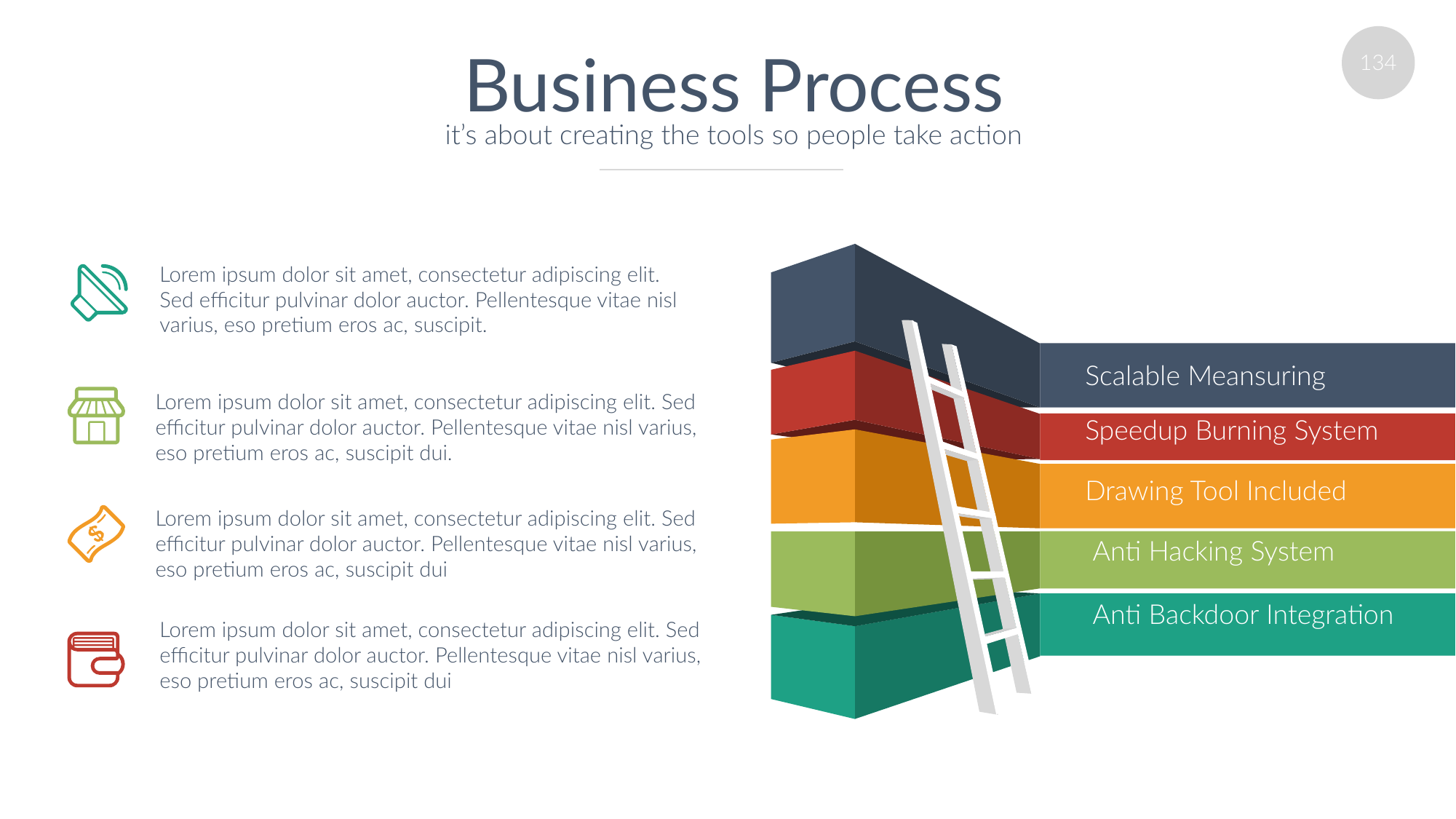

# Business Process
it’s about creating the tools so people take action

Lorem ipsum dolor sit amet, consectetur adipiscing elit. Sed efficitur pulvinar dolor auctor. Pellentesque vitae nisl varius, eso pretium eros ac, suscipit.

Scalable Meansuring
Lorem ipsum dolor sit amet, consectetur adipiscing elit. Sed efficitur pulvinar dolor auctor. Pellentesque vitae nisl varius, eso pretium eros ac, suscipit dui.

Speedup Burning System
Drawing Tool Included
Lorem ipsum dolor sit amet, consectetur adipiscing elit. Sed efficitur pulvinar dolor auctor. Pellentesque vitae nisl varius, eso pretium eros ac, suscipit dui

 Anti Hacking System
 Anti Backdoor Integration
Lorem ipsum dolor sit amet, consectetur adipiscing elit. Sed efficitur pulvinar dolor auctor. Pellentesque vitae nisl varius, eso pretium eros ac, suscipit dui